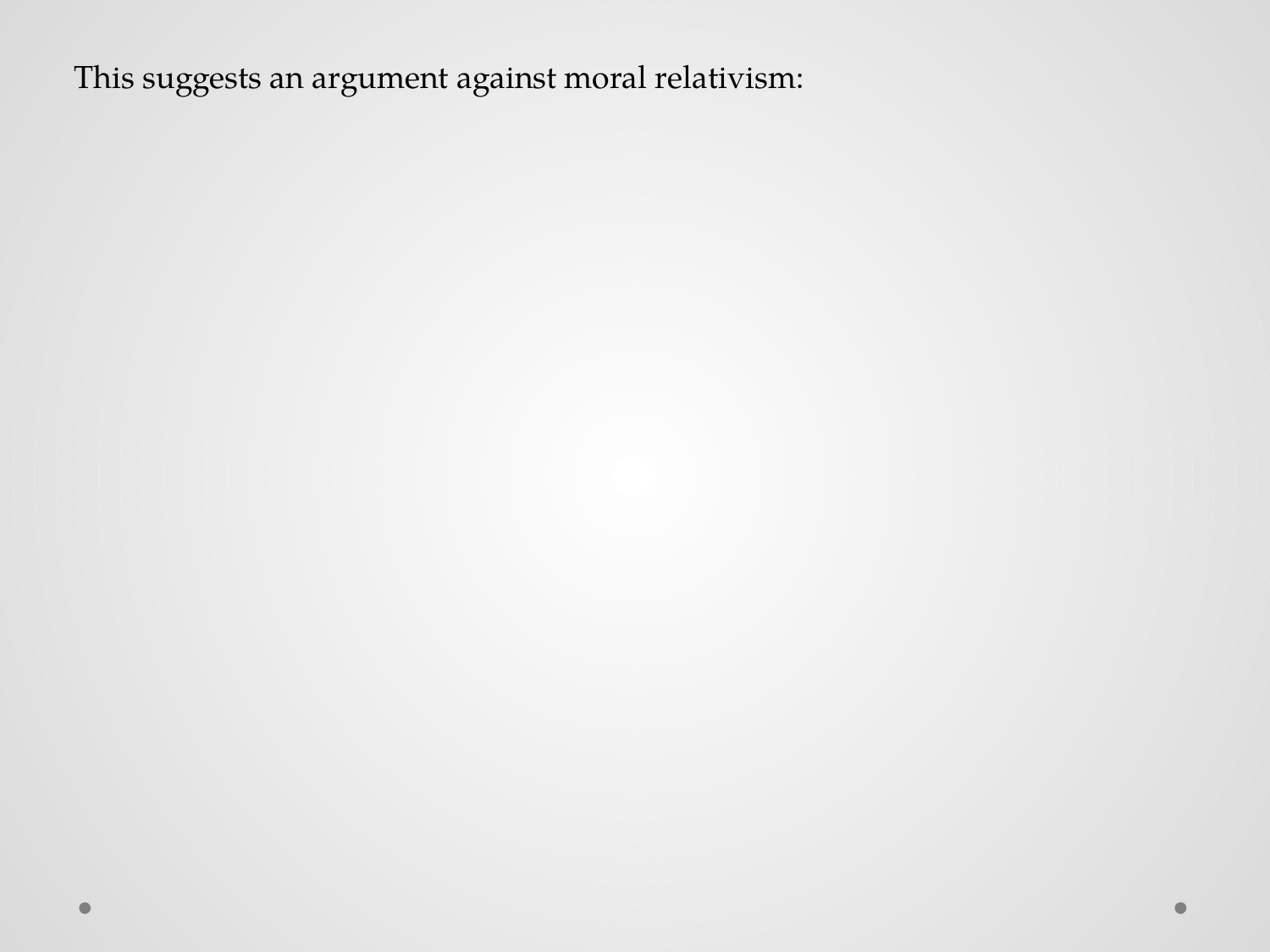

This suggests an argument against moral relativism: